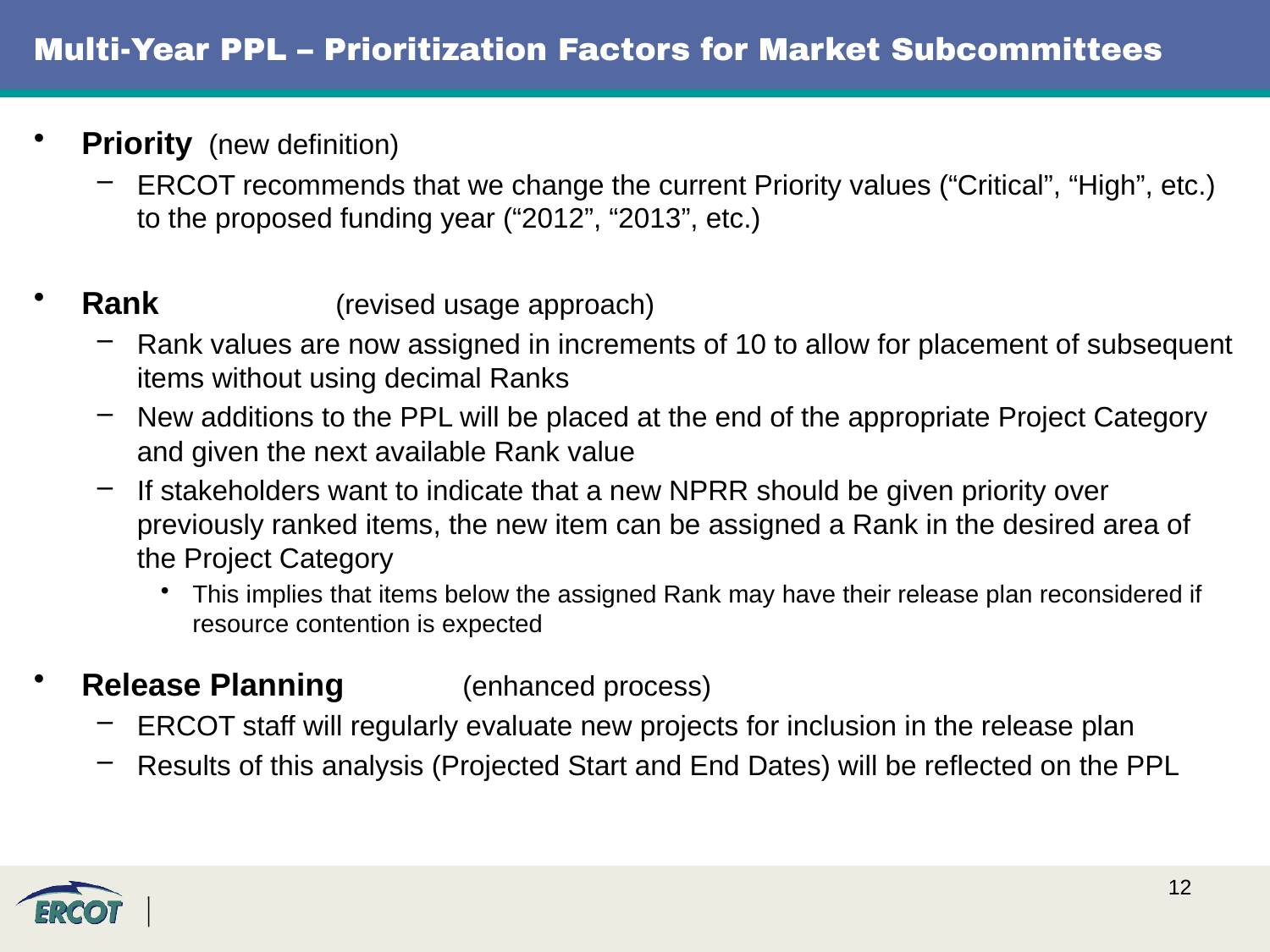

# Multi-Year PPL – Prioritization Factors for Market Subcommittees
Priority	(new definition)
ERCOT recommends that we change the current Priority values (“Critical”, “High”, etc.) to the proposed funding year (“2012”, “2013”, etc.)

Rank		(revised usage approach)
Rank values are now assigned in increments of 10 to allow for placement of subsequent items without using decimal Ranks
New additions to the PPL will be placed at the end of the appropriate Project Category and given the next available Rank value
If stakeholders want to indicate that a new NPRR should be given priority over previously ranked items, the new item can be assigned a Rank in the desired area of the Project Category
This implies that items below the assigned Rank may have their release plan reconsidered if resource contention is expected

Release Planning	(enhanced process)
ERCOT staff will regularly evaluate new projects for inclusion in the release plan
Results of this analysis (Projected Start and End Dates) will be reflected on the PPL